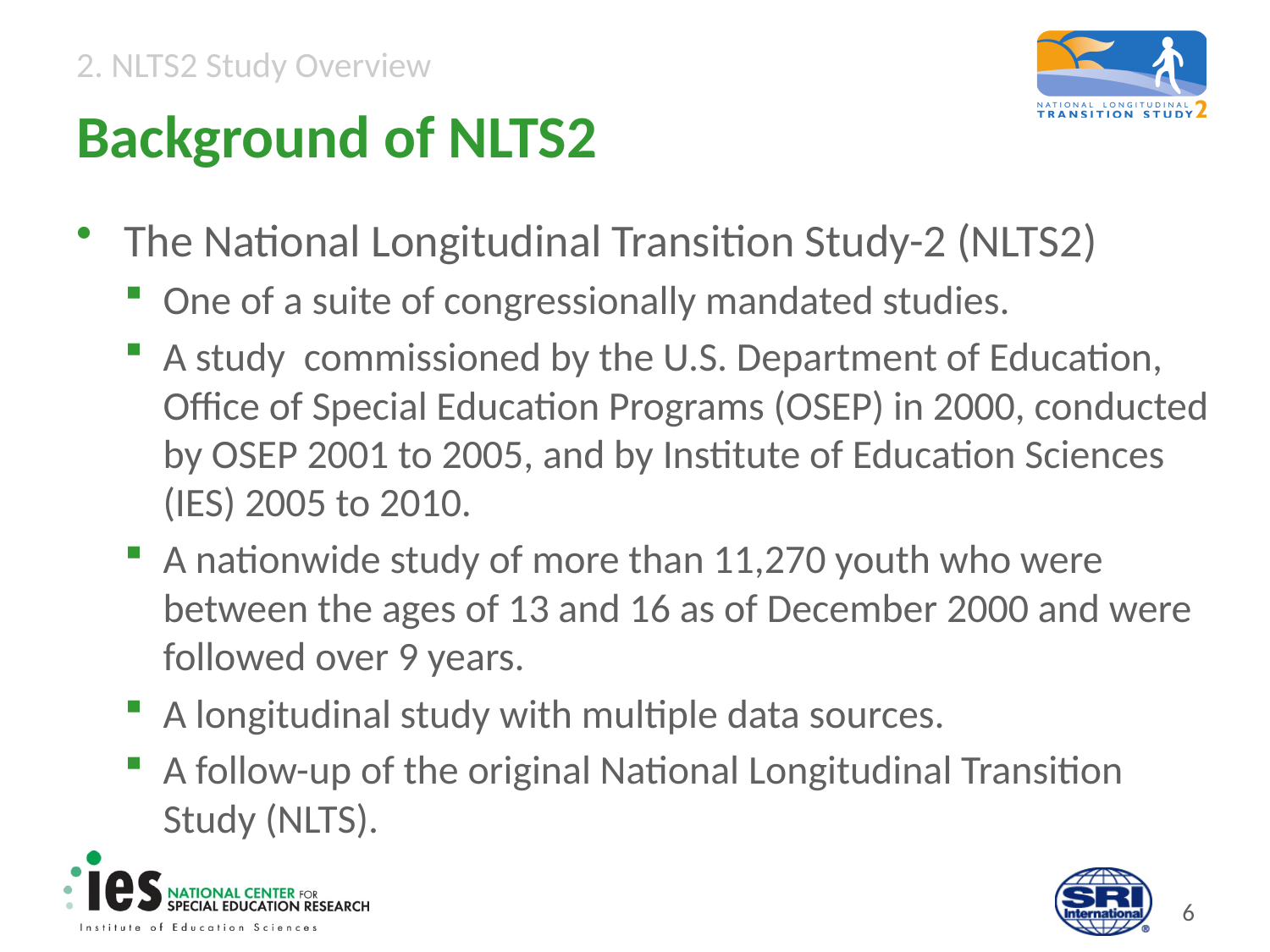

# Background of NLTS2
The National Longitudinal Transition Study-2 (NLTS2)
One of a suite of congressionally mandated studies.
A study  commissioned by the U.S. Department of Education, Office of Special Education Programs (OSEP) in 2000, conducted by OSEP 2001 to 2005, and by Institute of Education Sciences (IES) 2005 to 2010.
A nationwide study of more than 11,270 youth who were between the ages of 13 and 16 as of December 2000 and were followed over 9 years.
A longitudinal study with multiple data sources.
A follow-up of the original National Longitudinal Transition Study (NLTS).
6